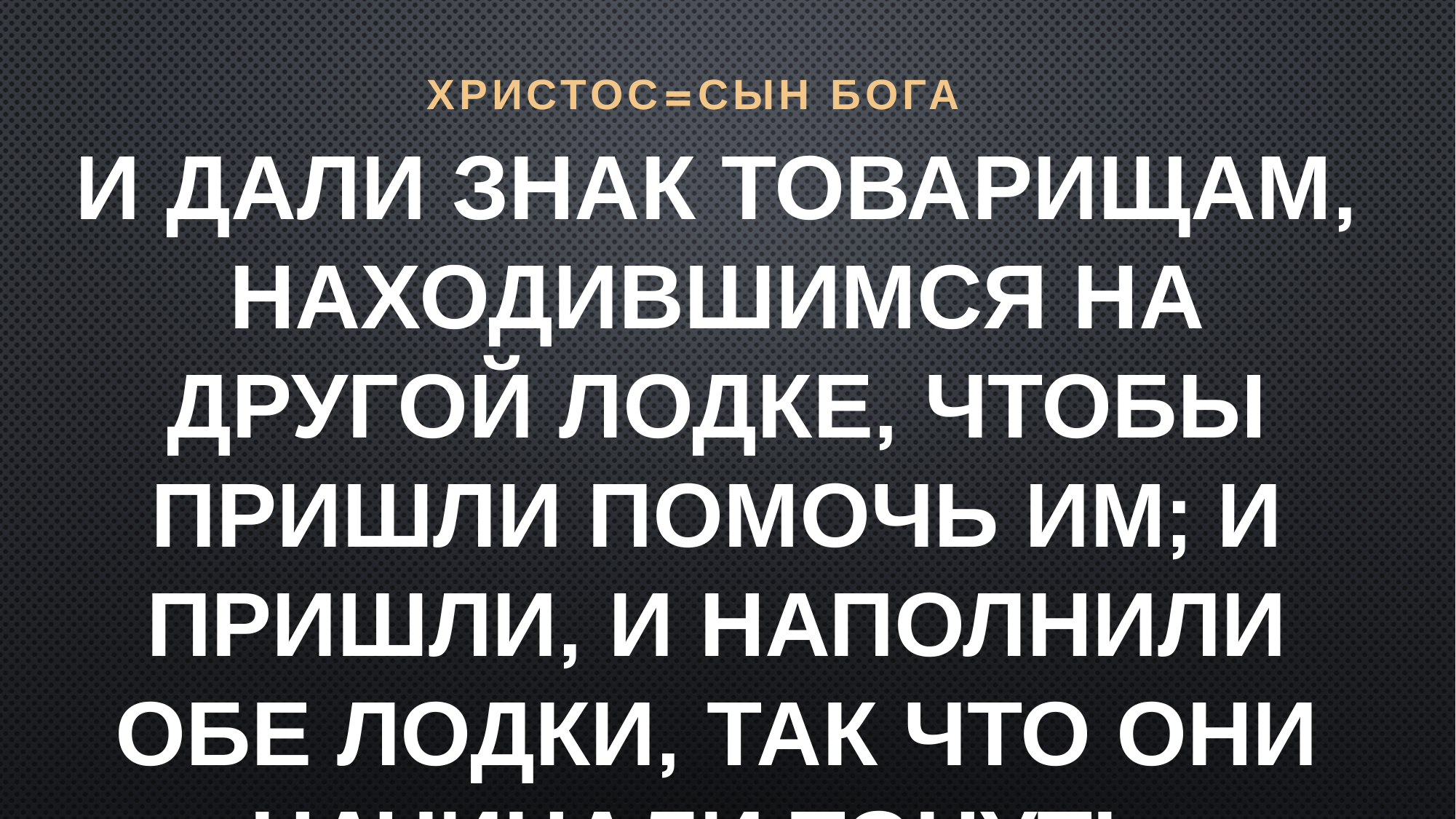

ХРИСТОС=СЫН БОГА
И дали знак товарищам, находившимся на другой лодке, чтобы пришли помочь им; и пришли, и наполнили обе лодки, так что они начинали тонуть.